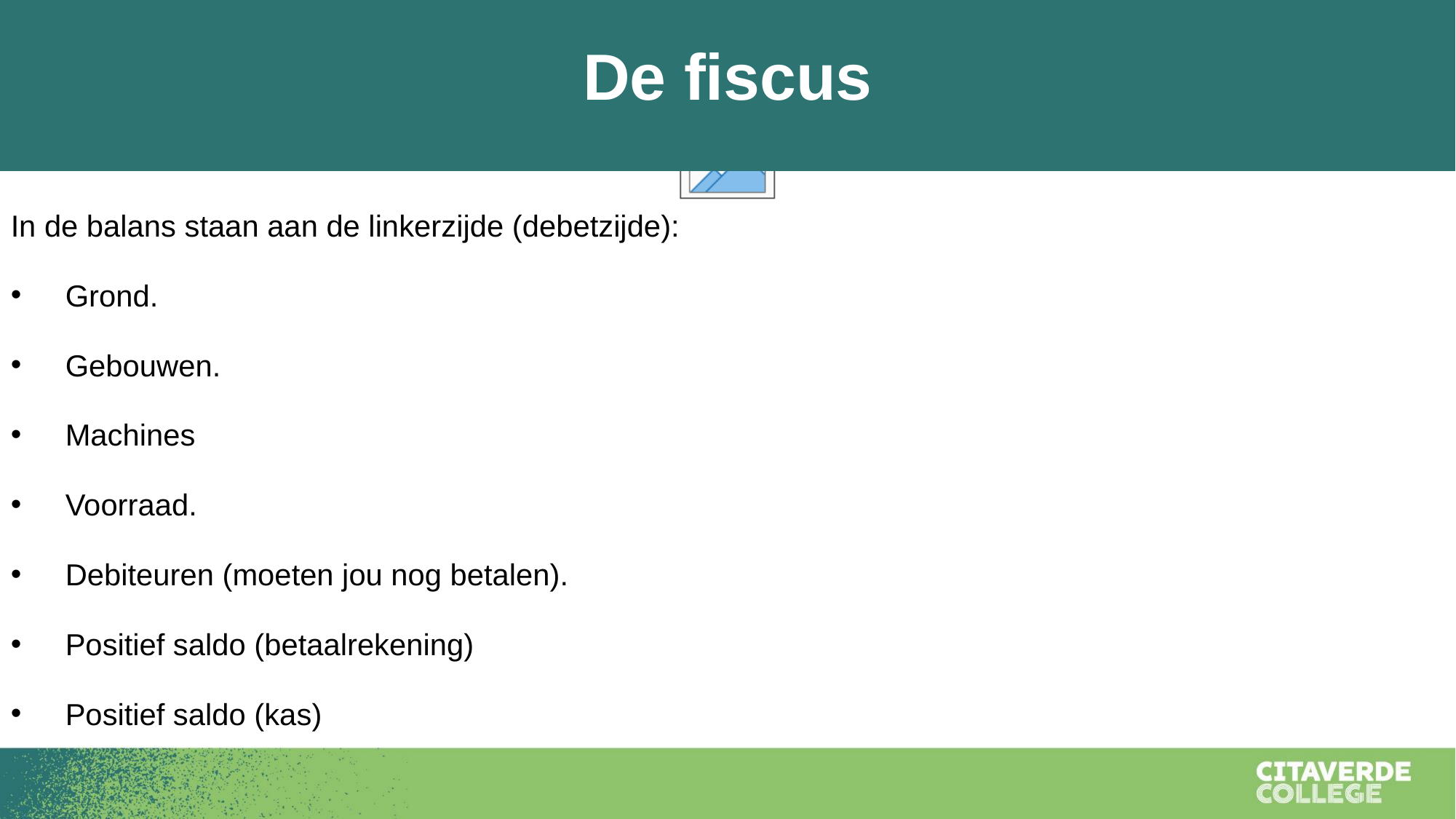

De fiscus
In de balans staan aan de linkerzijde (debetzijde):
Grond.
Gebouwen.
Machines
Voorraad.
Debiteuren (moeten jou nog betalen).
Positief saldo (betaalrekening)
Positief saldo (kas)